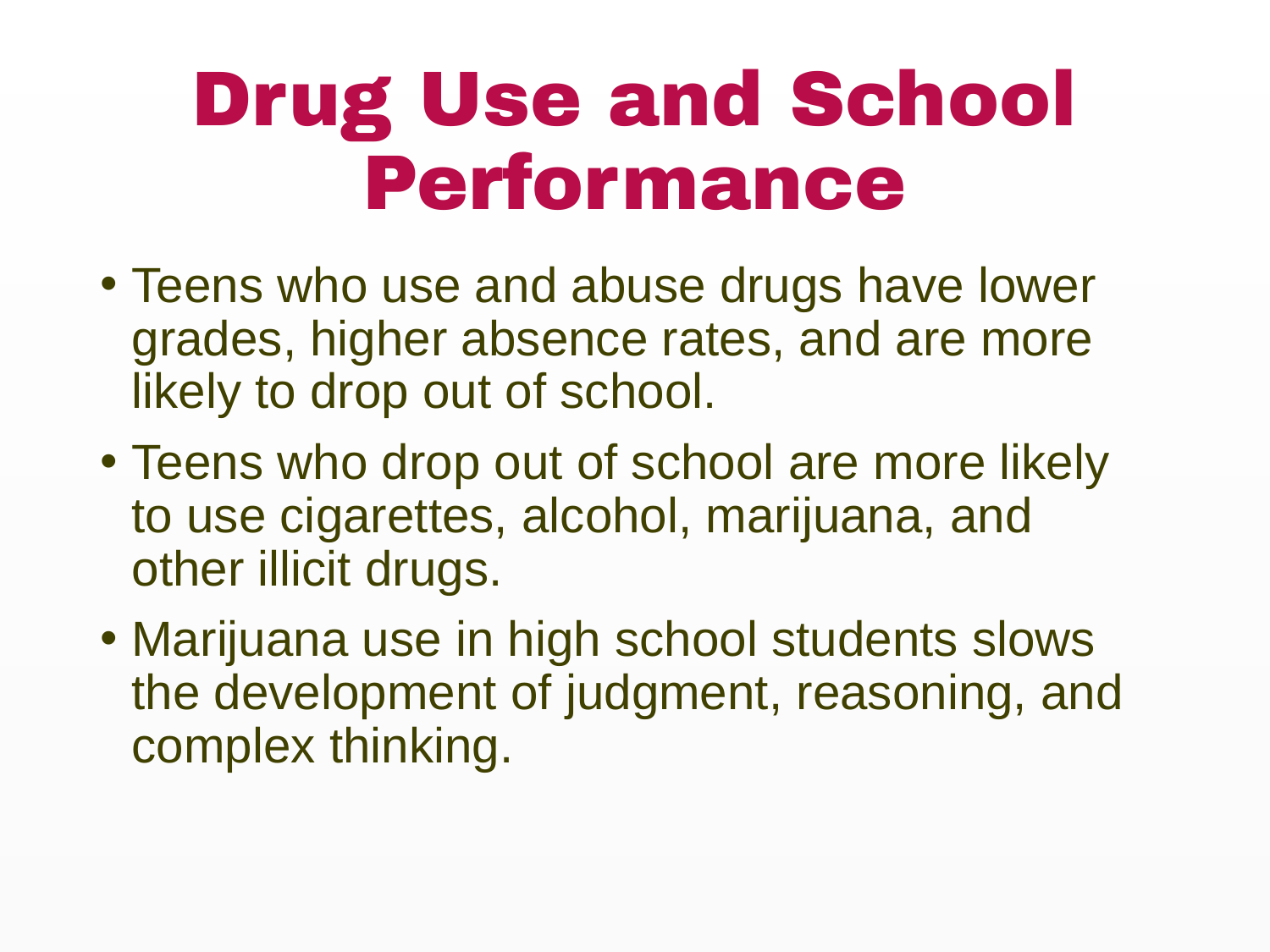

# Drug Use and School Performance
Teens who use and abuse drugs have lower grades, higher absence rates, and are more likely to drop out of school.
Teens who drop out of school are more likely to use cigarettes, alcohol, marijuana, and other illicit drugs.
Marijuana use in high school students slows the development of judgment, reasoning, and complex thinking.